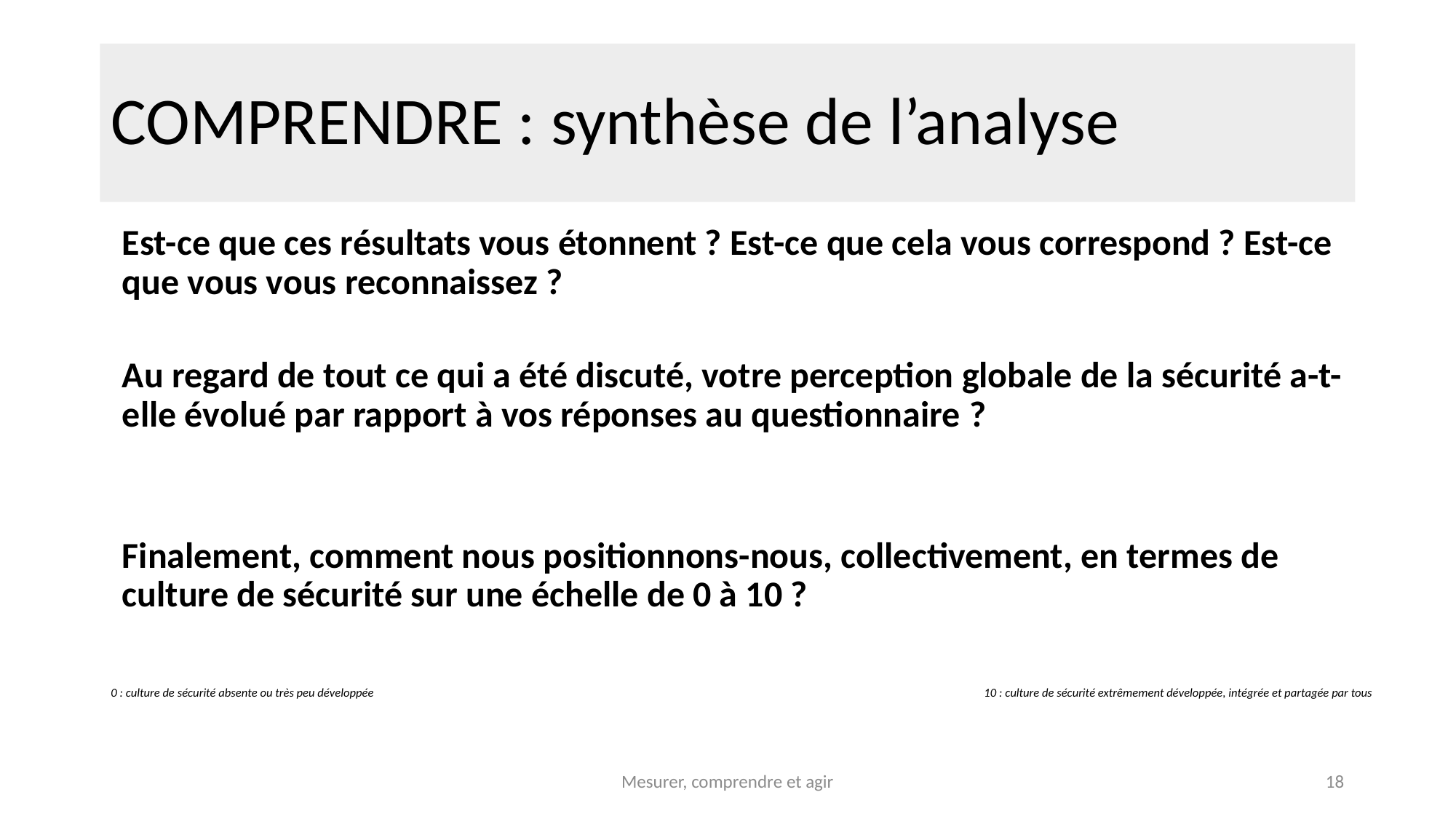

# COMPRENDRE : synthèse de l’analyse
Est-ce que ces résultats vous étonnent ? Est-ce que cela vous correspond ? Est-ce que vous vous reconnaissez ?

Au regard de tout ce qui a été discuté, votre perception globale de la sécurité a-t-elle évolué par rapport à vos réponses au questionnaire ?

Finalement, comment nous positionnons-nous, collectivement, en termes de culture de sécurité sur une échelle de 0 à 10 ?

0 : culture de sécurité absente ou très peu développée						10 : culture de sécurité extrêmement développée, intégrée et partagée par tous

Mesurer, comprendre et agir
18